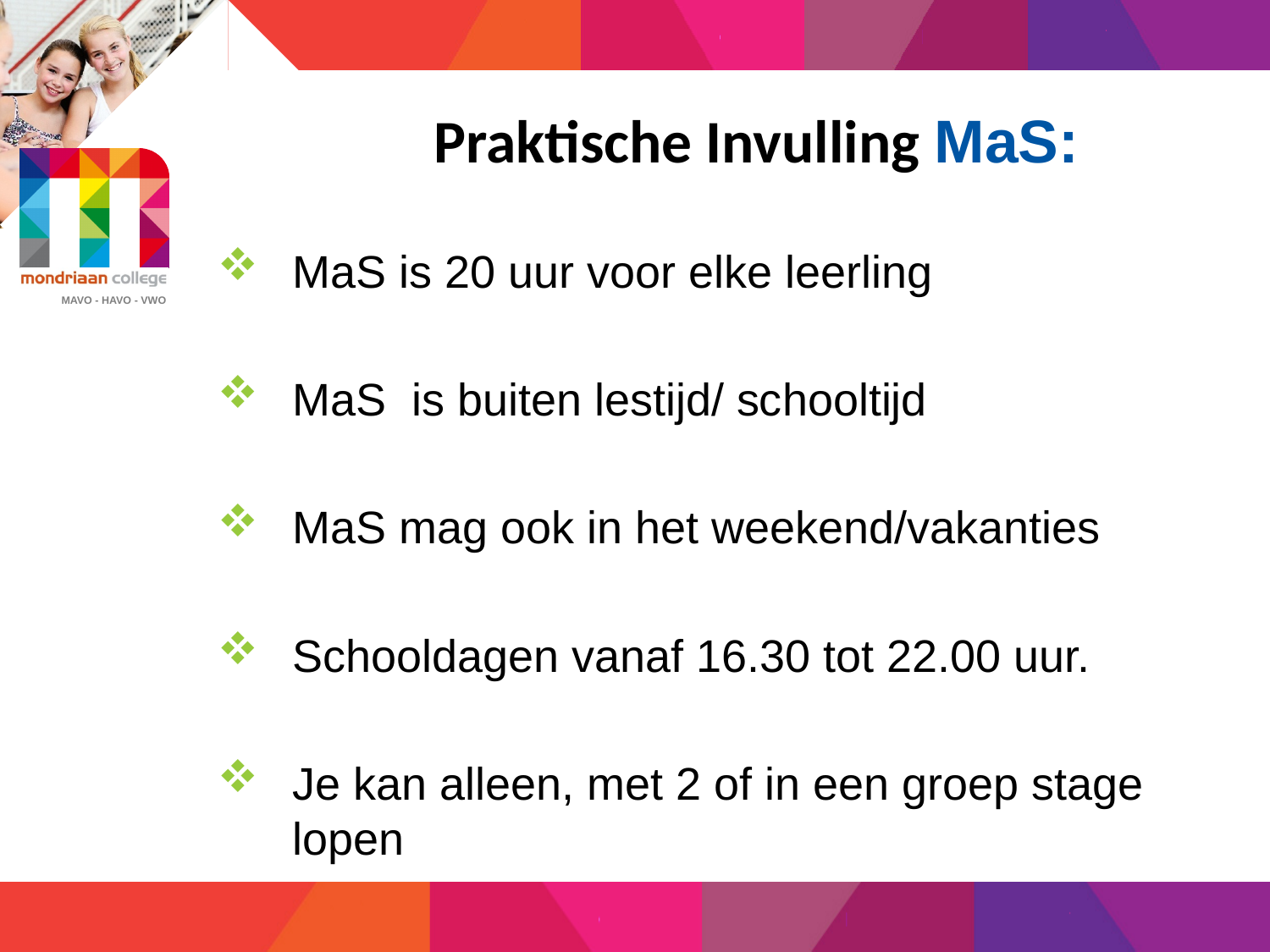

# Praktische Invulling MaS:
MaS is 20 uur voor elke leerling

MaS  is buiten lestijd/ schooltijd

MaS mag ook in het weekend/vakanties

Schooldagen vanaf 16.30 tot 22.00 uur.

Je kan alleen, met 2 of in een groep stage lopen